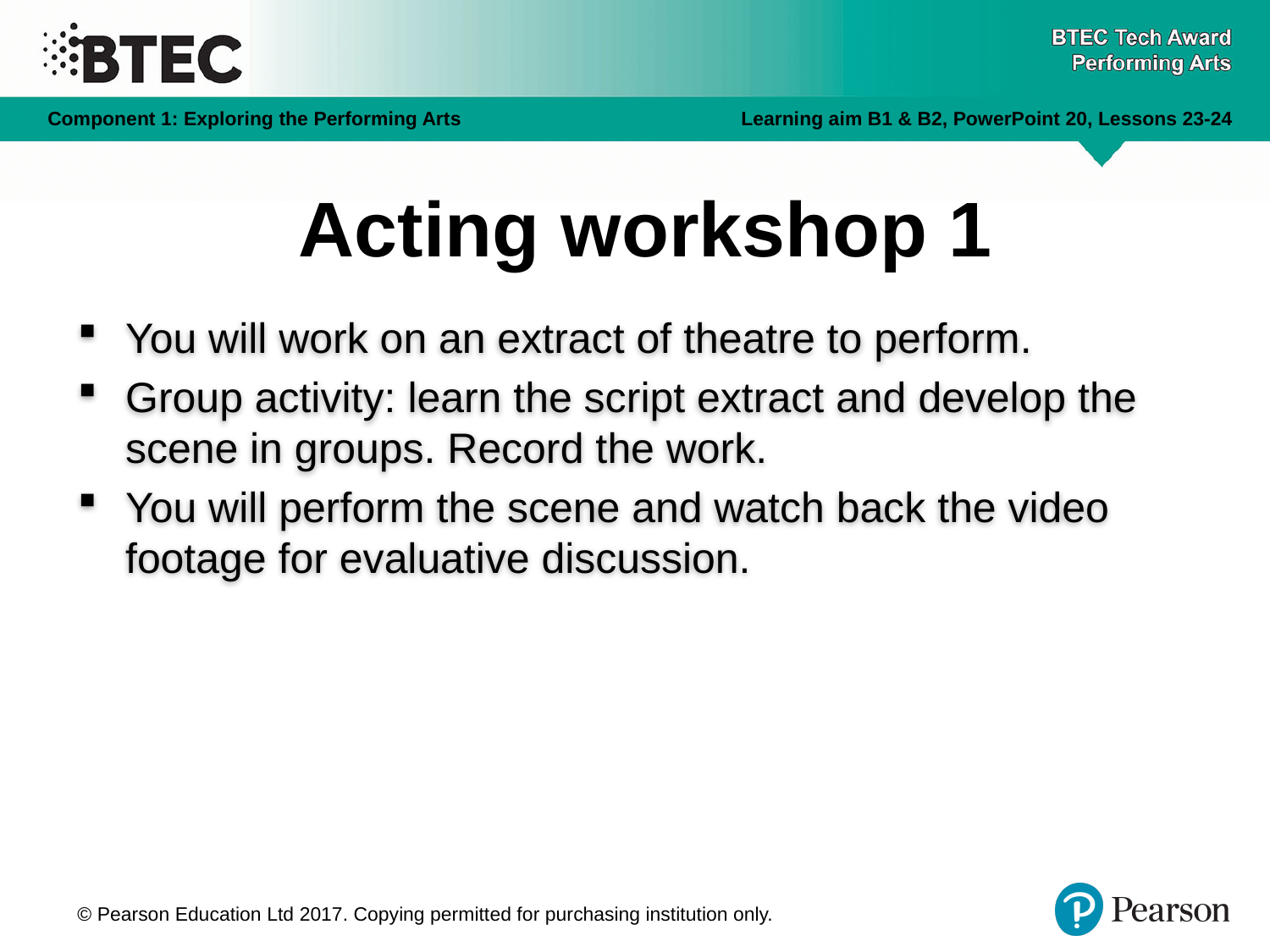

# Acting workshop 1
You will work on an extract of theatre to perform.
Group activity: learn the script extract and develop the scene in groups. Record the work.
You will perform the scene and watch back the video footage for evaluative discussion.

© Pearson Education Ltd 2017. Copying permitted for purchasing institution only.